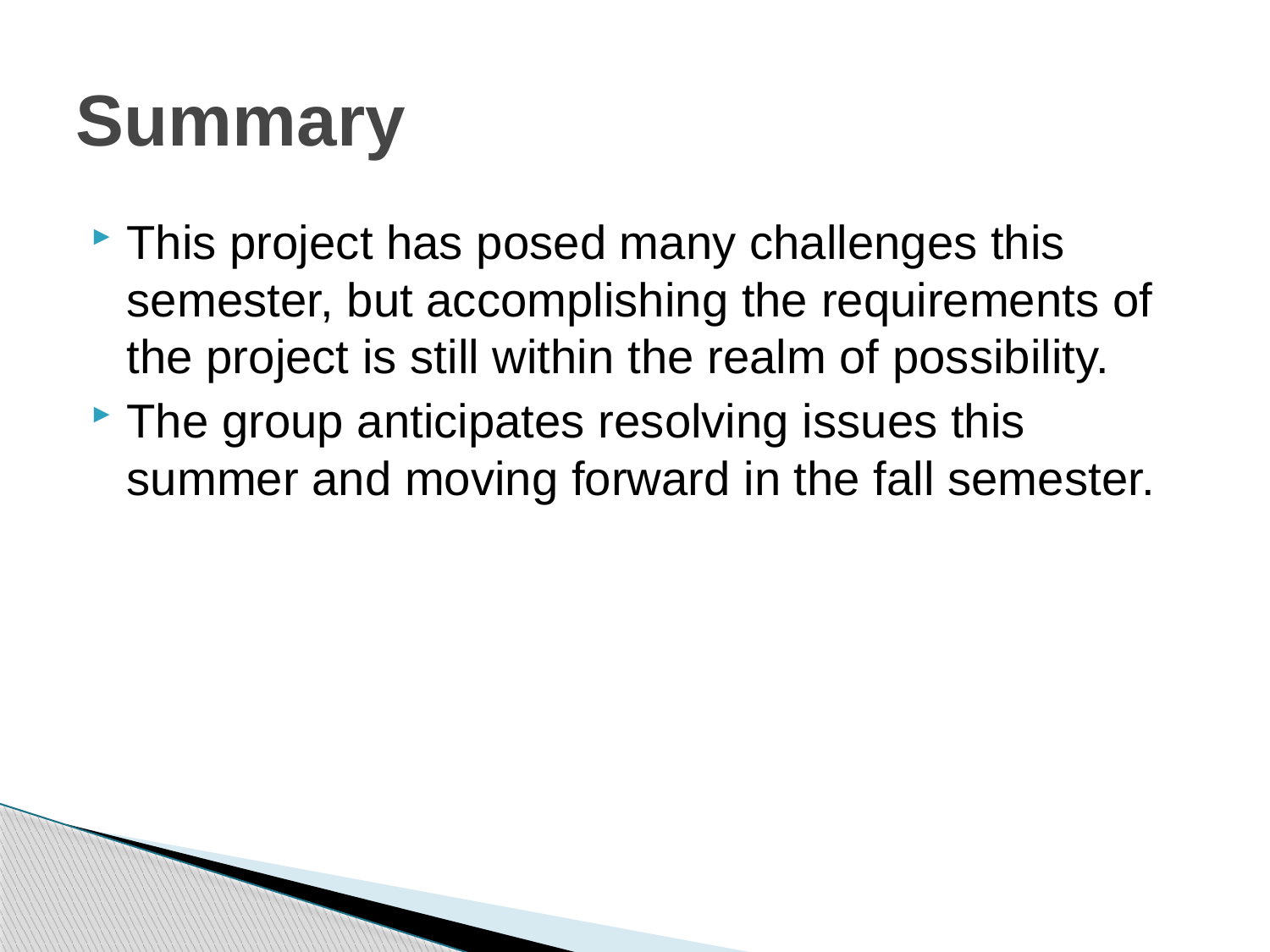

# Summary
This project has posed many challenges this semester, but accomplishing the requirements of the project is still within the realm of possibility.
The group anticipates resolving issues this summer and moving forward in the fall semester.